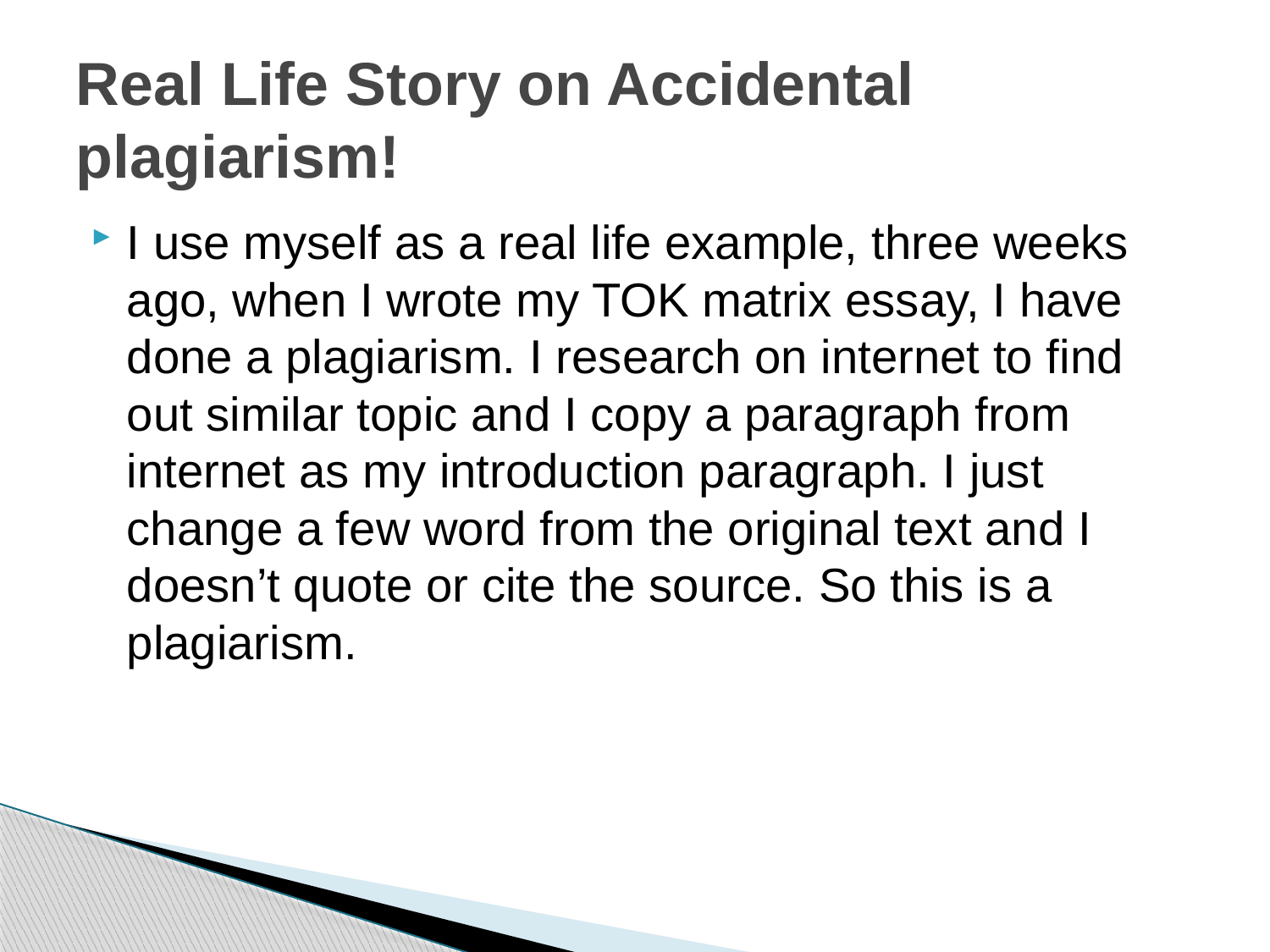

# Real Life Story on Accidental plagiarism!
I use myself as a real life example, three weeks ago, when I wrote my TOK matrix essay, I have done a plagiarism. I research on internet to find out similar topic and I copy a paragraph from internet as my introduction paragraph. I just change a few word from the original text and I doesn’t quote or cite the source. So this is a plagiarism.